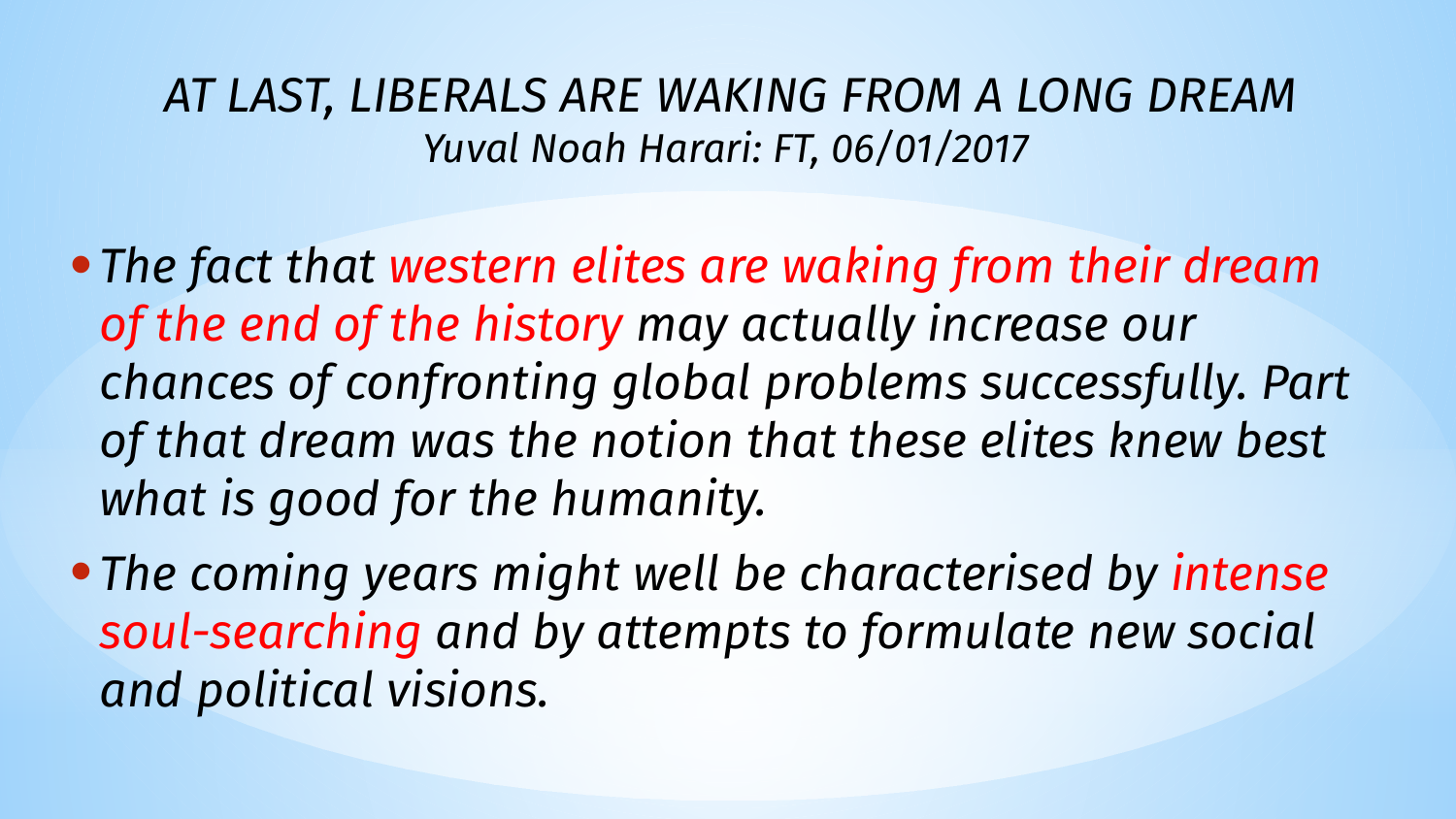

AT LAST, LIBERALS ARE WAKING FROM A LONG DREAM
Yuval Noah Harari: FT, 06/01/2017
The fact that western elites are waking from their dream of the end of the history may actually increase our chances of confronting global problems successfully. Part of that dream was the notion that these elites knew best what is good for the humanity.
The coming years might well be characterised by intense soul-searching and by attempts to formulate new social and political visions.